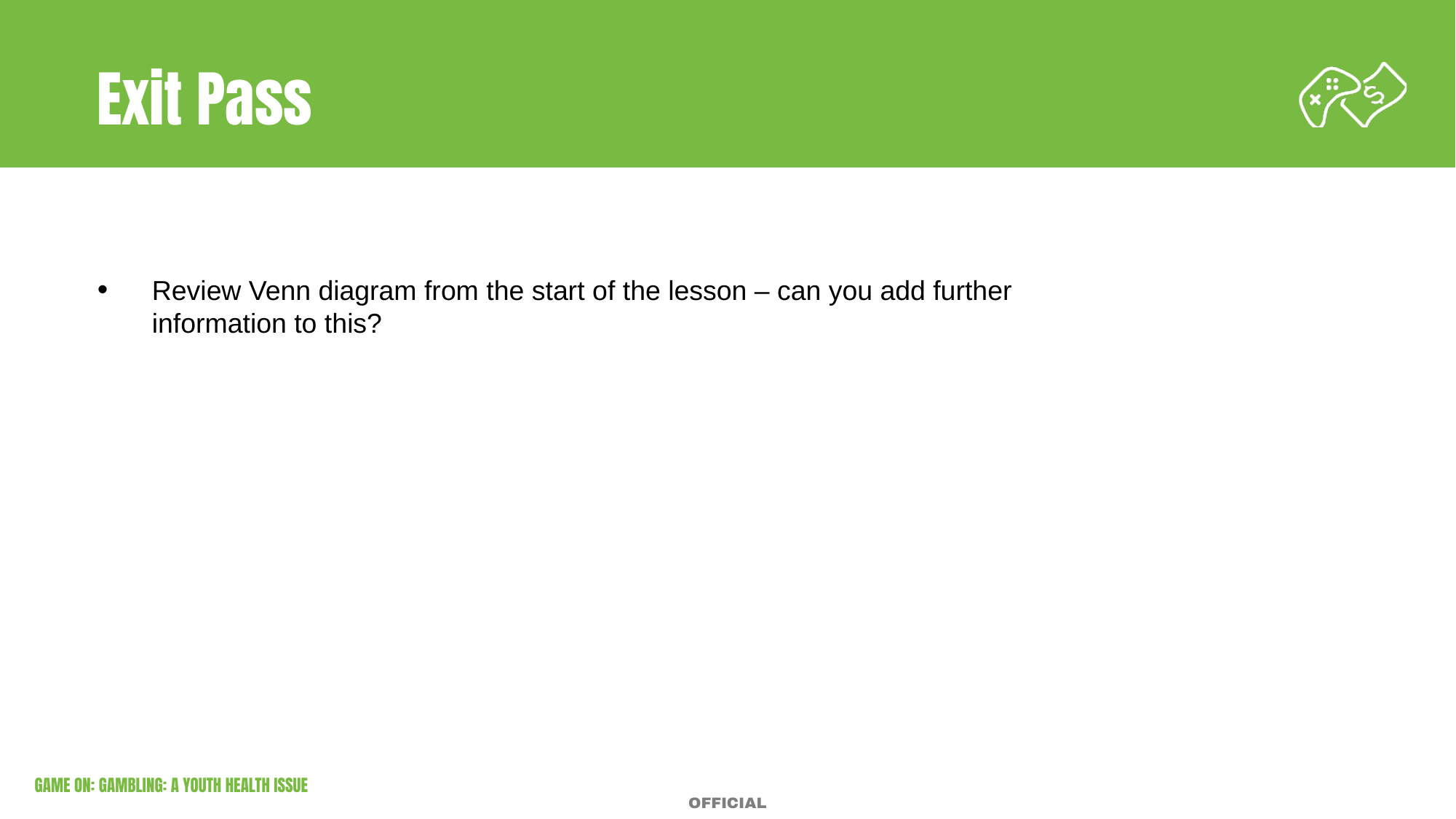

Exit Pass
Review Venn diagram from the start of the lesson – can you add further information to this?